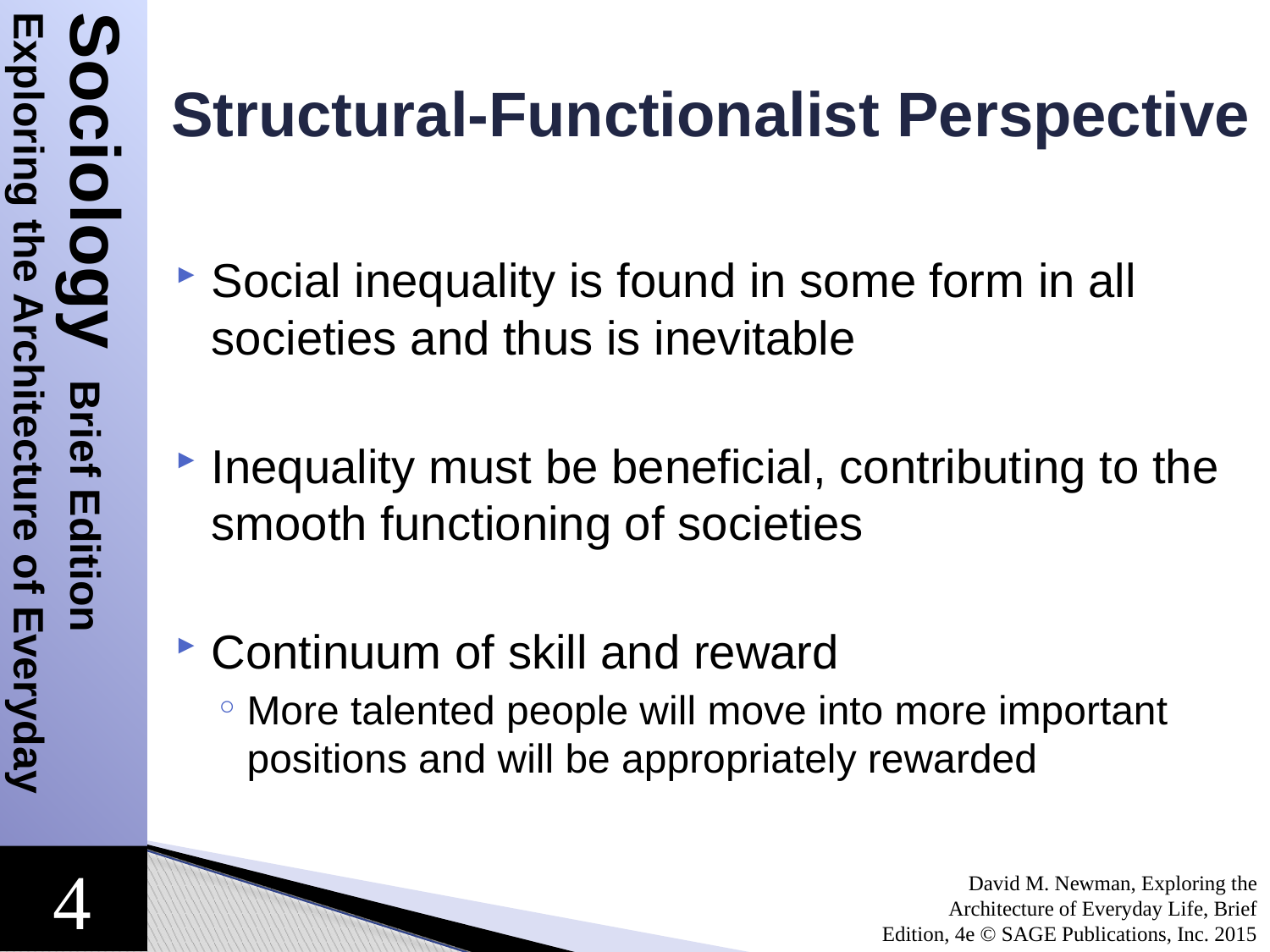

# Structural-Functionalist Perspective

Social inequality is found in some form in all societies and thus is inevitable

Inequality must be beneficial, contributing to the smooth functioning of societies

Continuum of skill and reward
More talented people will move into more important positions and will be appropriately rewarded
David M. Newman, Exploring the Architecture of Everyday Life, Brief Edition, 4e © SAGE Publications, Inc. 2015